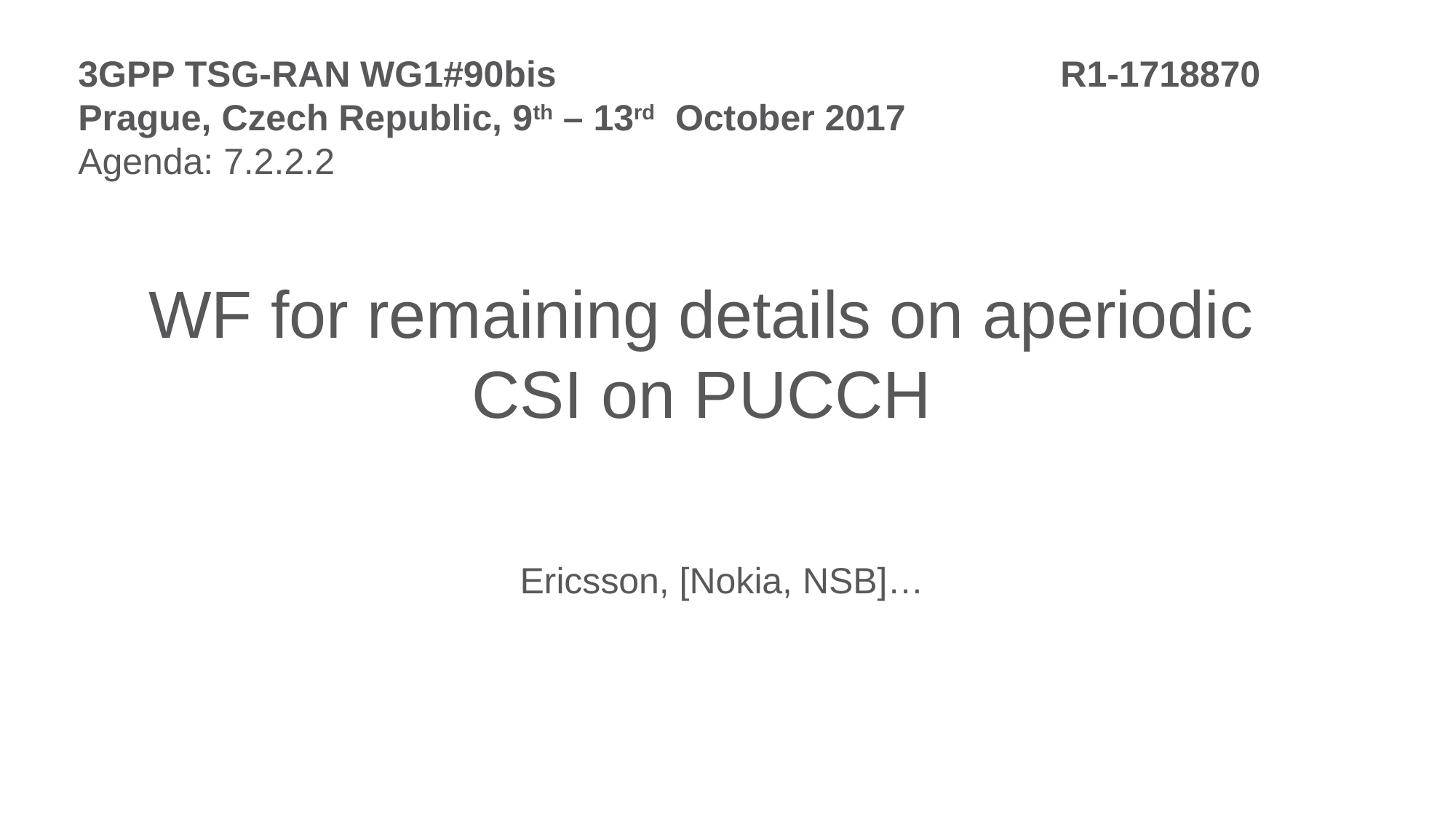

3GPP TSG-RAN WG1#90bis					R1-1718870
Prague, Czech Republic, 9th – 13rd  October 2017
Agenda: 7.2.2.2
# WF for remaining details on aperiodic CSI on PUCCH
Ericsson, [Nokia, NSB]…